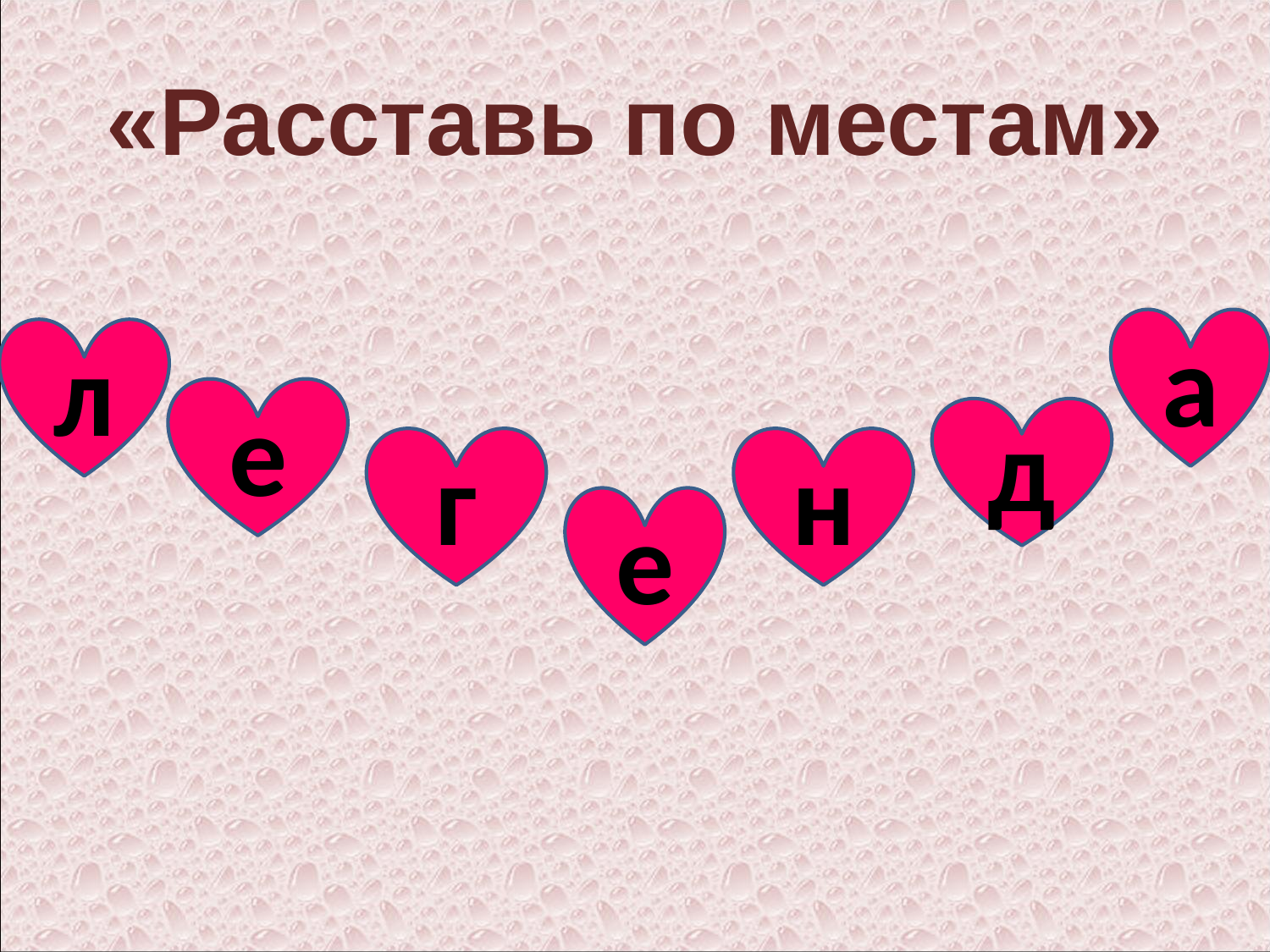

# «Расставь по местам»
а
л
е
д
г
н
е